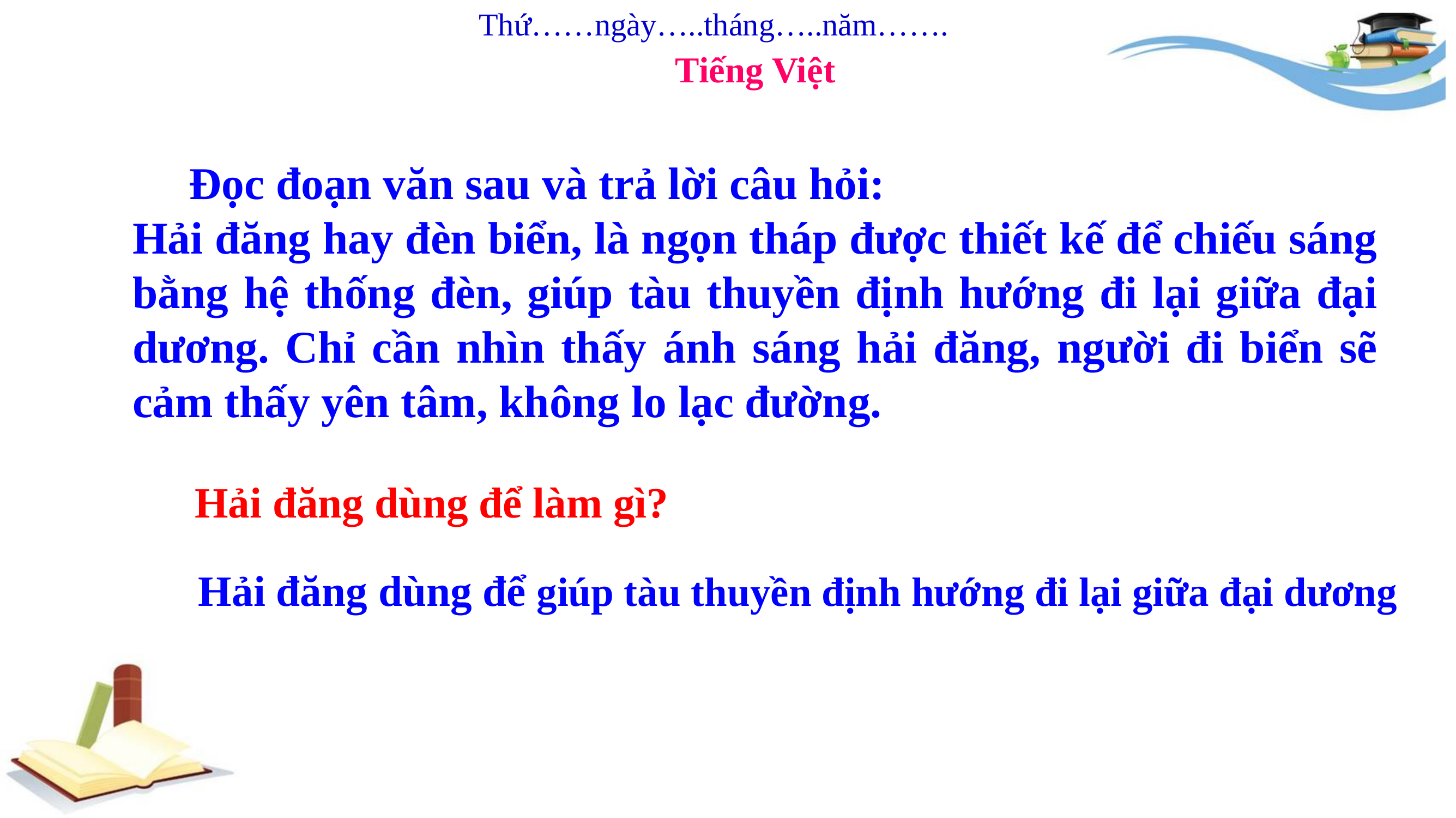

Thứ……ngày…..tháng…..năm…….
Tiếng Việt
     Đọc đoạn văn sau và trả lời câu hỏi:
Hải đăng hay đèn biển, là ngọn tháp được thiết kế để chiếu sáng bằng hệ thống đèn, giúp tàu thuyền định hướng đi lại giữa đại dương. Chỉ cần nhìn thấy ánh sáng hải đăng, người đi biển sẽ cảm thấy yên tâm, không lo lạc đường.
Hải đăng dùng để làm gì?
Hải đăng dùng để giúp tàu thuyền định hướng đi lại giữa đại dương